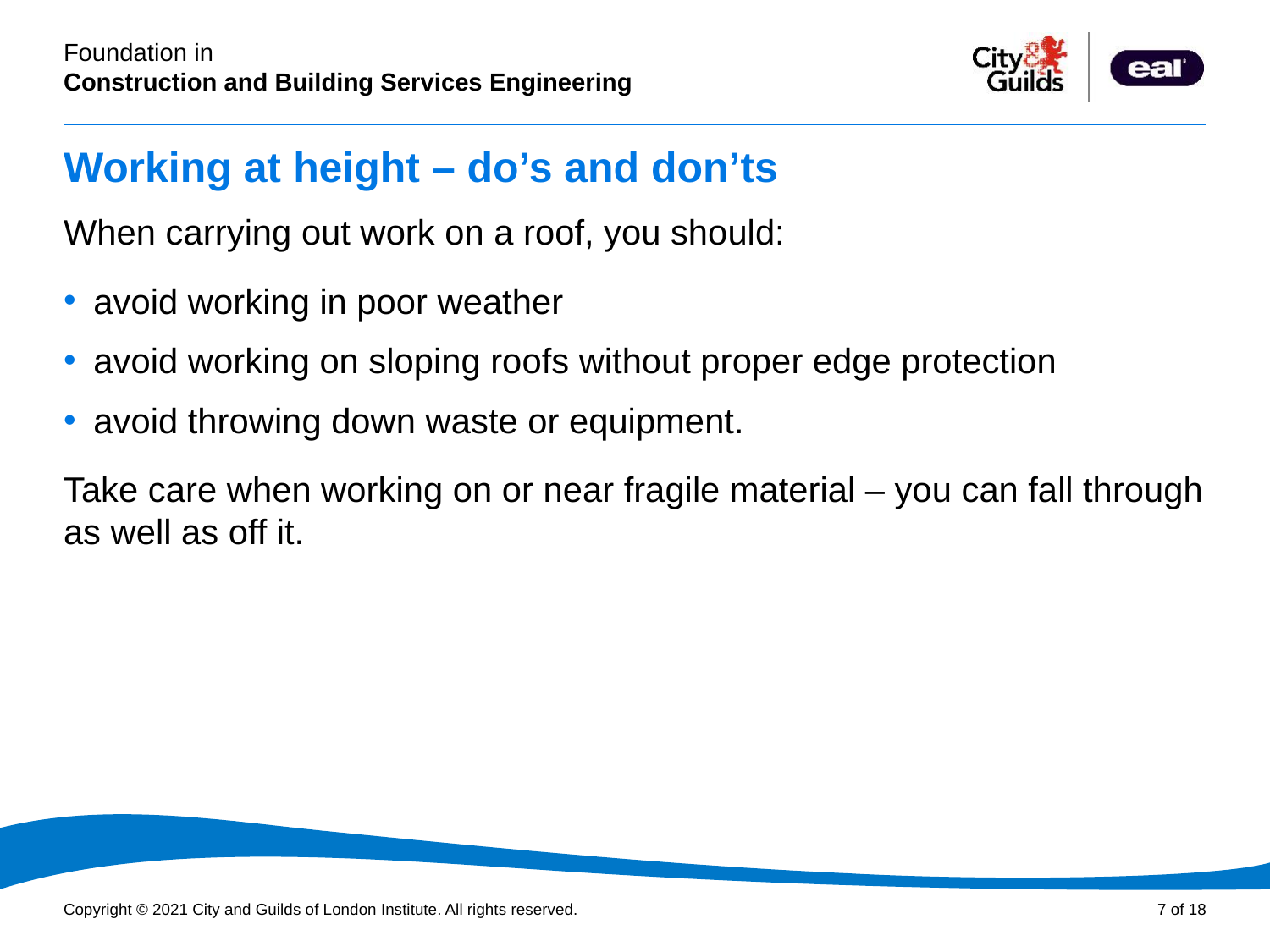

# Working at height – do’s and don’ts
When carrying out work on a roof, you should:
avoid working in poor weather
avoid working on sloping roofs without proper edge protection
avoid throwing down waste or equipment.
Take care when working on or near fragile material – you can fall through as well as off it.